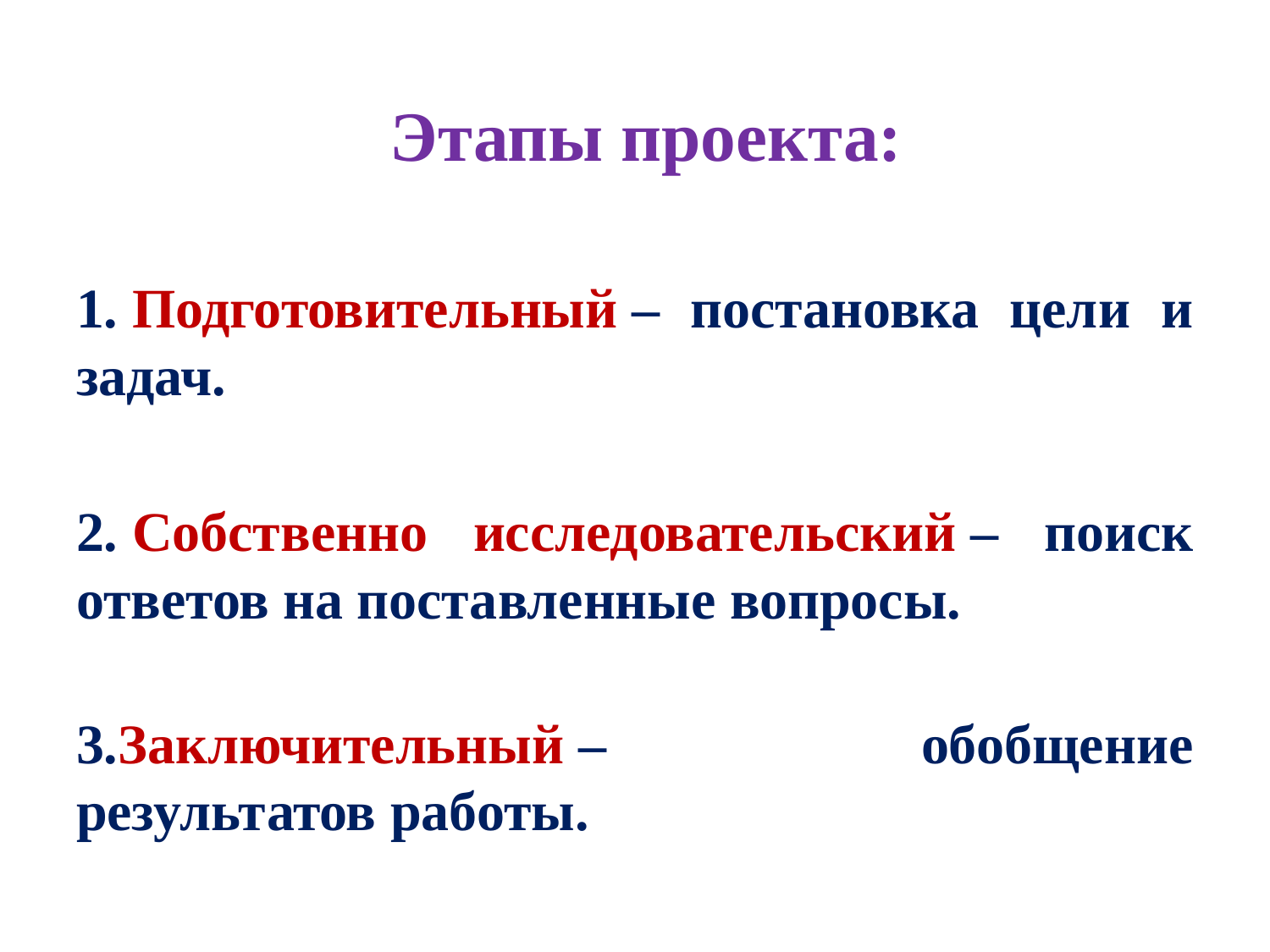

# Этапы проекта:
1. Подготовительный – постановка цели и задач.

2. Собственно исследовательский – поиск ответов на поставленные вопросы.
3.Заключительный – обобщение результатов работы.